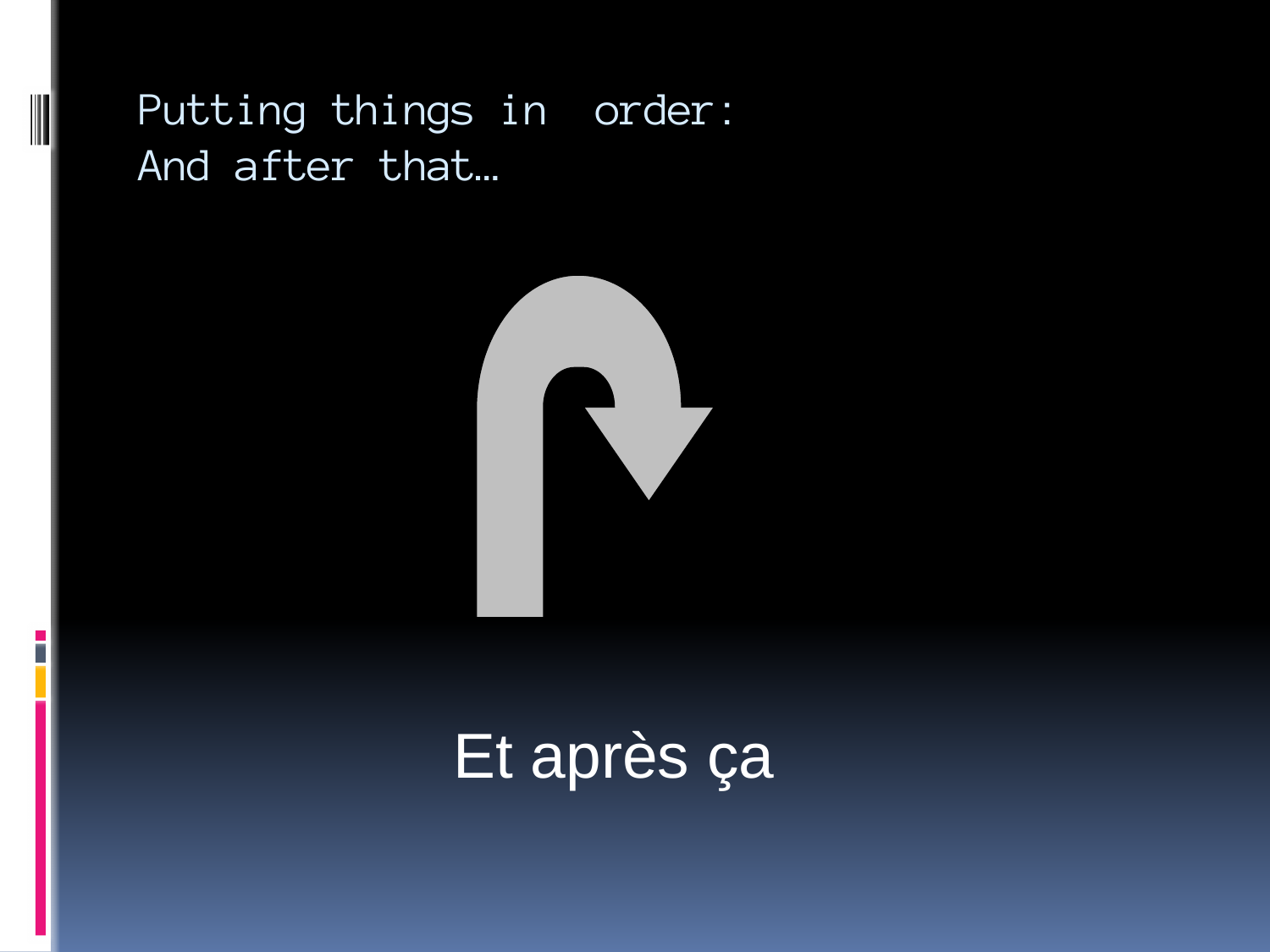

# Putting things in  order: And after that…

Et après ça